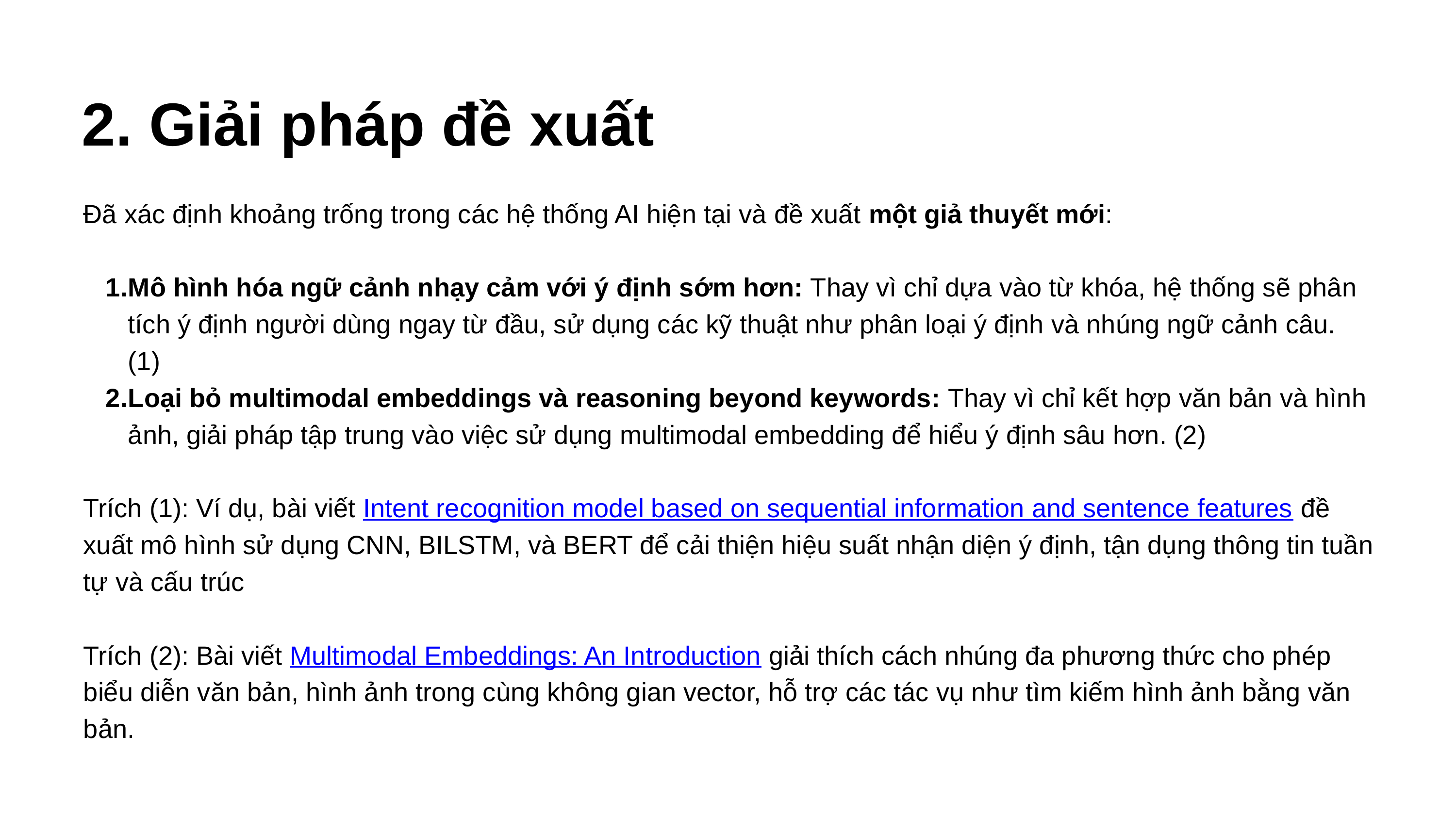

2. Giải pháp đề xuất
Đã xác định khoảng trống trong các hệ thống AI hiện tại và đề xuất một giả thuyết mới:

Mô hình hóa ngữ cảnh nhạy cảm với ý định sớm hơn: Thay vì chỉ dựa vào từ khóa, hệ thống sẽ phân tích ý định người dùng ngay từ đầu, sử dụng các kỹ thuật như phân loại ý định và nhúng ngữ cảnh câu. (1)
Loại bỏ multimodal embeddings và reasoning beyond keywords: Thay vì chỉ kết hợp văn bản và hình ảnh, giải pháp tập trung vào việc sử dụng multimodal embedding để hiểu ý định sâu hơn. (2)

Trích (1): Ví dụ, bài viết Intent recognition model based on sequential information and sentence features đề xuất mô hình sử dụng CNN, BILSTM, và BERT để cải thiện hiệu suất nhận diện ý định, tận dụng thông tin tuần tự và cấu trúc

Trích (2): Bài viết Multimodal Embeddings: An Introduction giải thích cách nhúng đa phương thức cho phép biểu diễn văn bản, hình ảnh trong cùng không gian vector, hỗ trợ các tác vụ như tìm kiếm hình ảnh bằng văn bản.